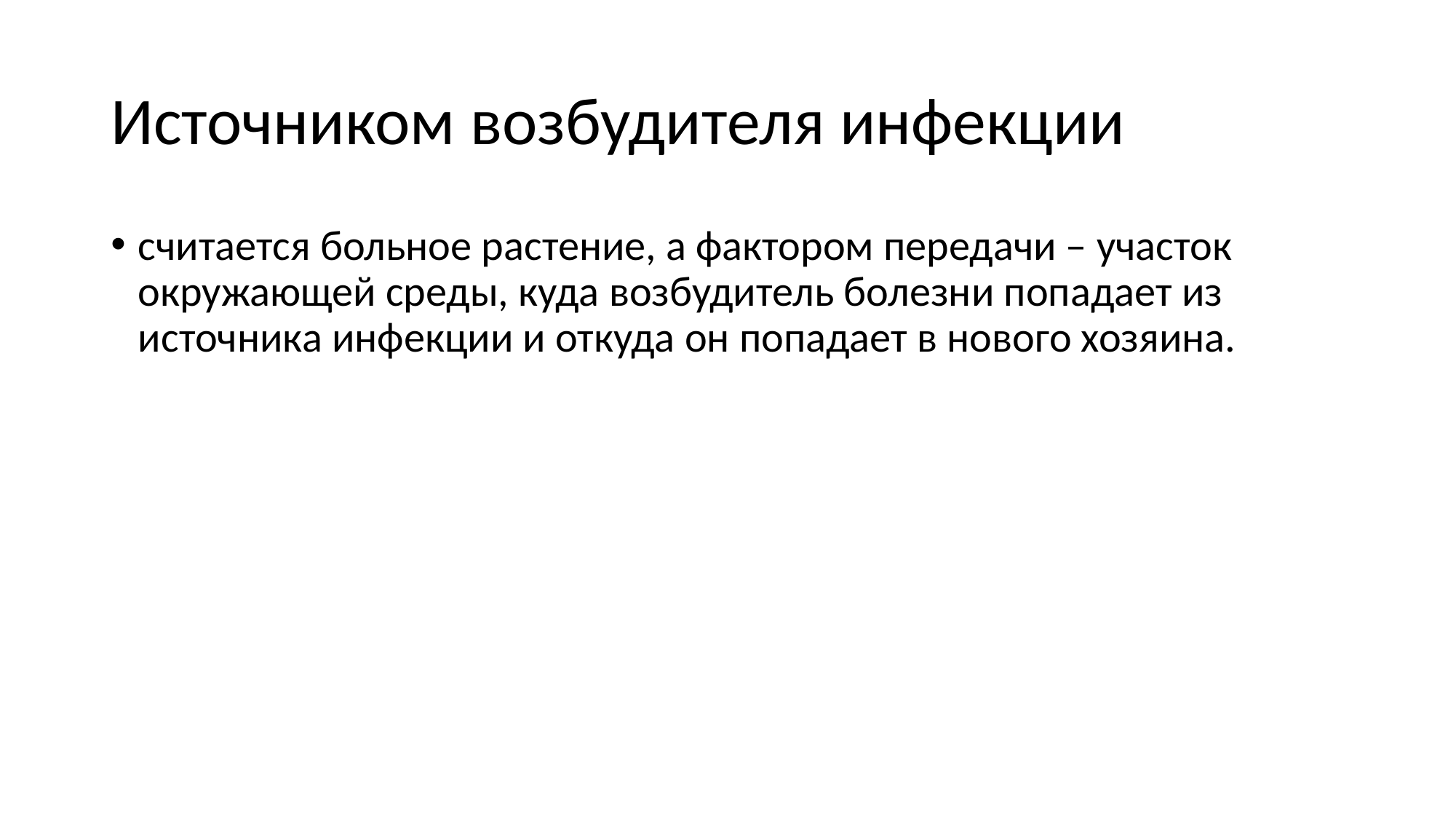

# Источником возбудителя инфекции
считается больное растение, а фактором передачи – участок окружающей среды, куда возбудитель болезни попадает из источника инфекции и откуда он попадает в нового хозяина.